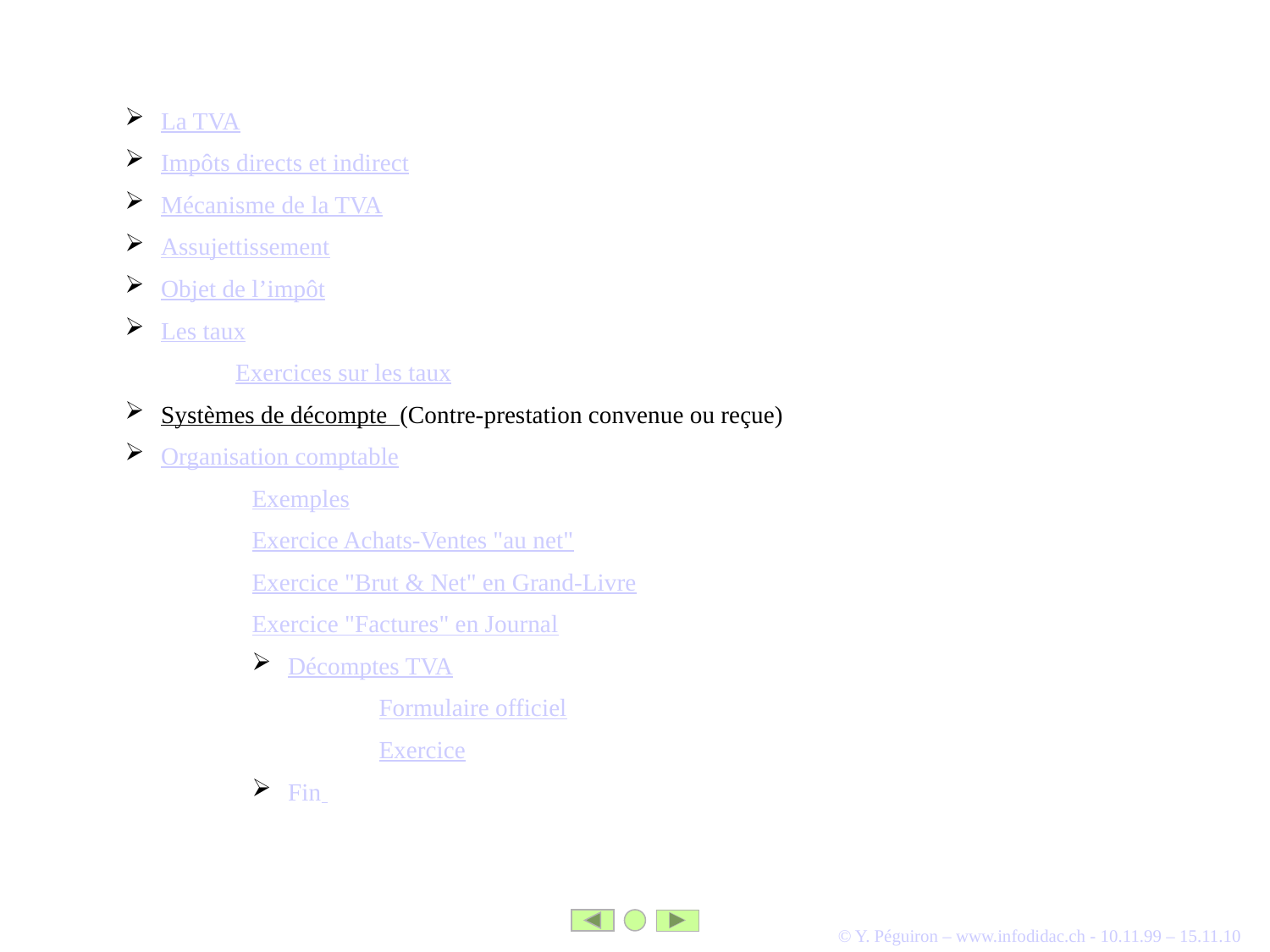

La TVA
 Impôts directs et indirect
 Mécanisme de la TVA
 Assujettissement
 Objet de l’impôt
 Les taux
                  Exercices sur les taux
 Systèmes de décompte  (Contre-prestation convenue ou reçue)
 Organisation comptable
    	Exemples
	Exercice Achats-Ventes "au net"
	Exercice "Brut & Net" en Grand-Livre
Exercice "Factures" en Journal
 Décomptes TVA
	Formulaire officiel
	Exercice
 Fin

© Y. Péguiron – www.infodidac.ch - 10.11.99 – 15.11.10